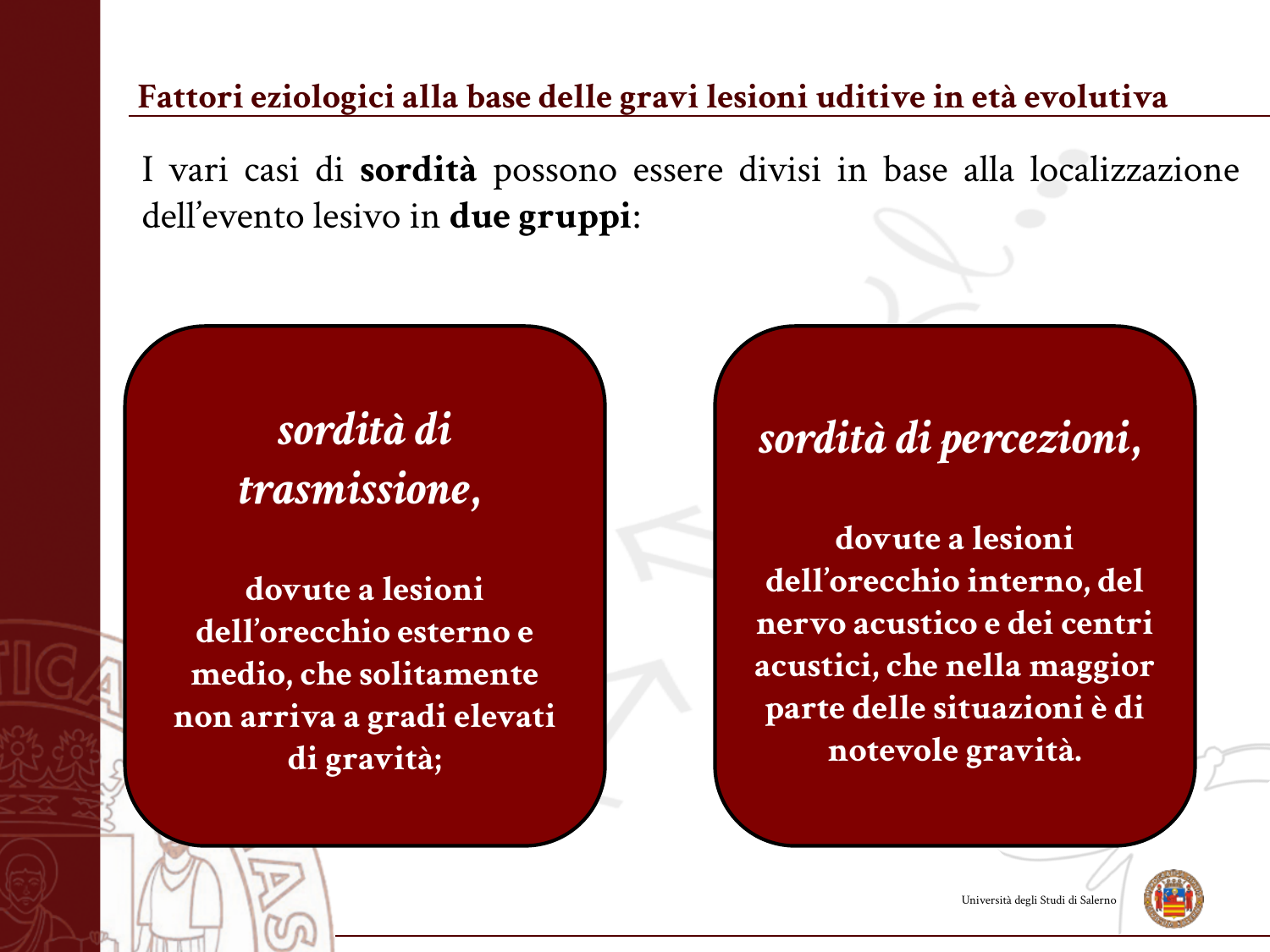

# Fattori eziologici alla base delle gravi lesioni uditive in età evolutiva
I vari casi di sordità possono essere divisi in base alla localizzazione dell’evento lesivo in due gruppi:

sordità di trasmissione,

dovute a lesioni dell’orecchio esterno e medio, che solitamente non arriva a gradi elevati di gravità;
sordità di percezioni,

dovute a lesioni dell’orecchio interno, del nervo acustico e dei centri acustici, che nella maggior parte delle situazioni è di notevole gravità.